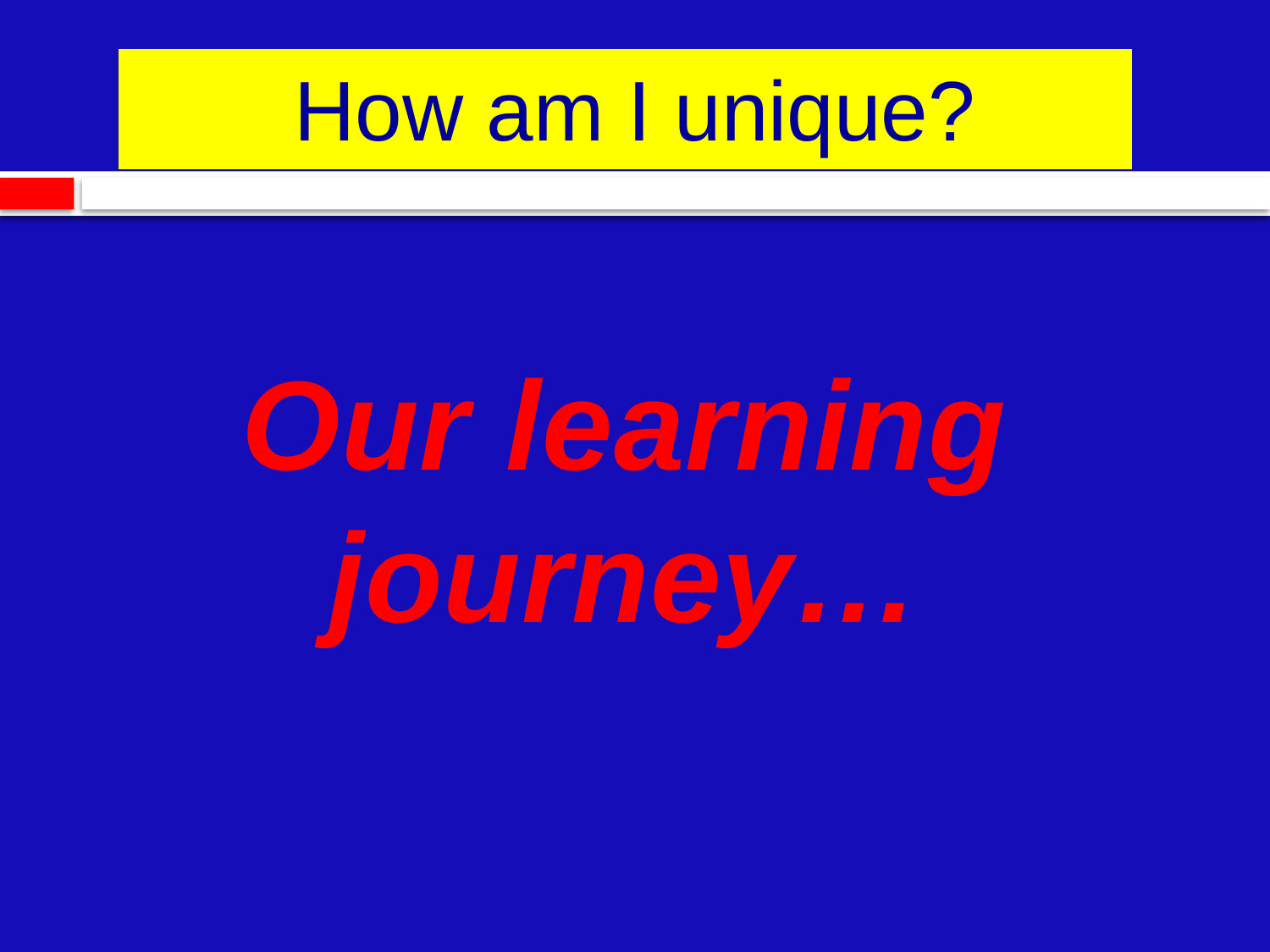

How am I unique?
Our learning journey…